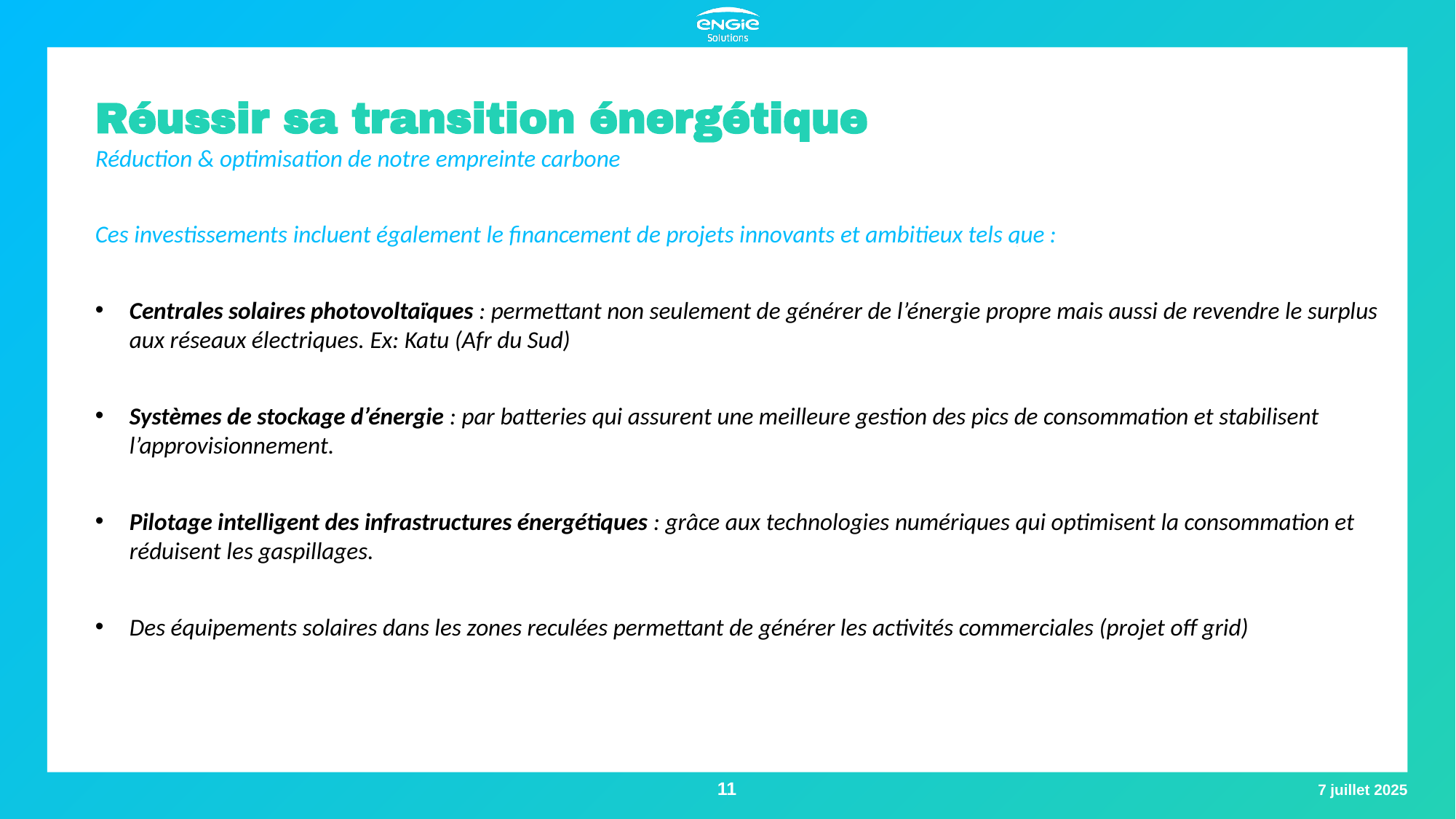

Réussir sa transition énergétique
Réduction & optimisation de notre empreinte carbone

Ces investissements incluent également le financement de projets innovants et ambitieux tels que :

Centrales solaires photovoltaïques : permettant non seulement de générer de l’énergie propre mais aussi de revendre le surplus aux réseaux électriques. Ex: Katu (Afr du Sud)

Systèmes de stockage d’énergie : par batteries qui assurent une meilleure gestion des pics de consommation et stabilisent l’approvisionnement.

Pilotage intelligent des infrastructures énergétiques : grâce aux technologies numériques qui optimisent la consommation et réduisent les gaspillages.

Des équipements solaires dans les zones reculées permettant de générer les activités commerciales (projet off grid)

2022
7 juillet 2025
11